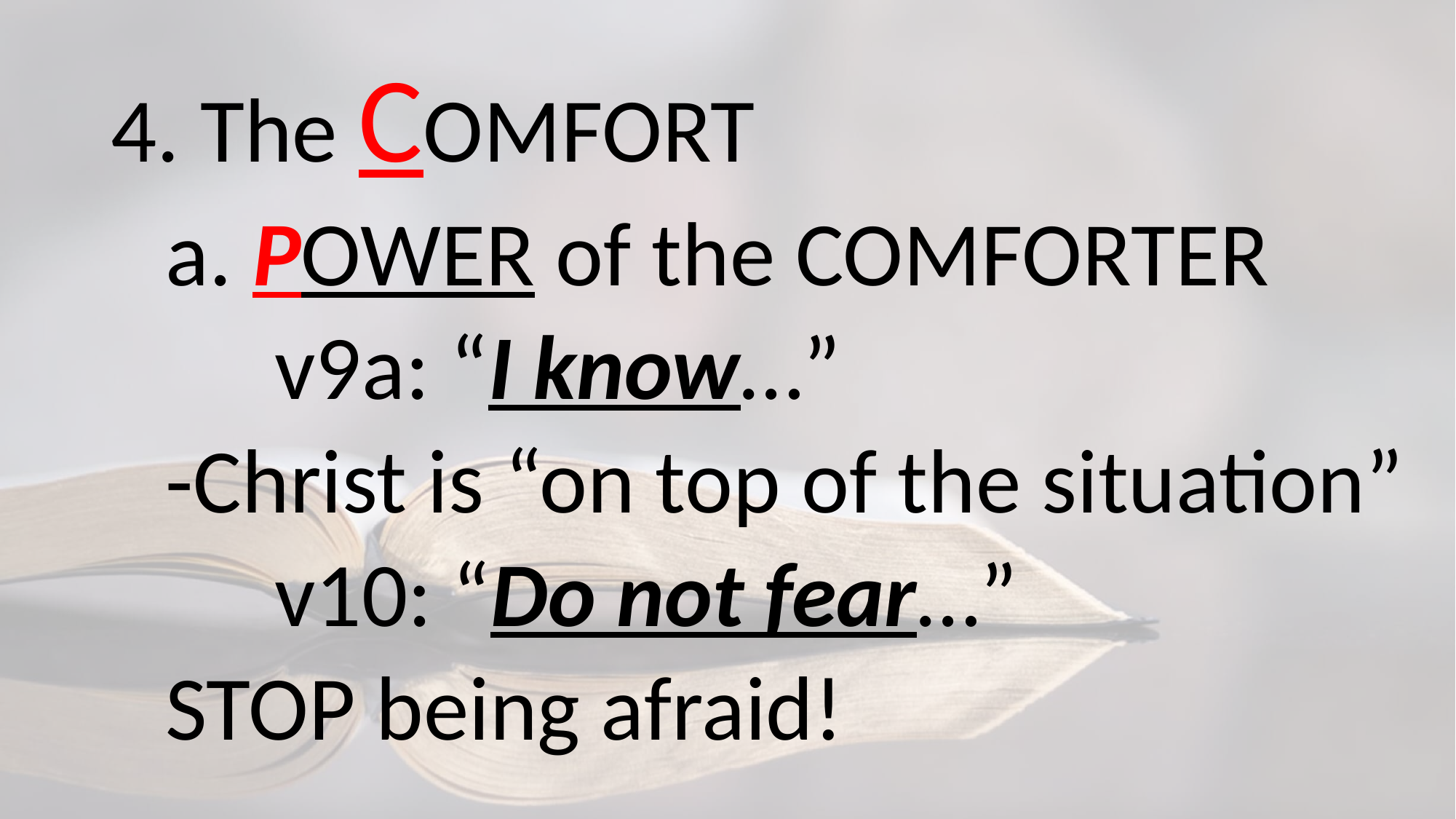

# 4. The COMFORT
	a. POWER of the COMFORTER
		v9a: “I know…”
	-Christ is “on top of the situation”
		v10: “Do not fear…”
	STOP being afraid!